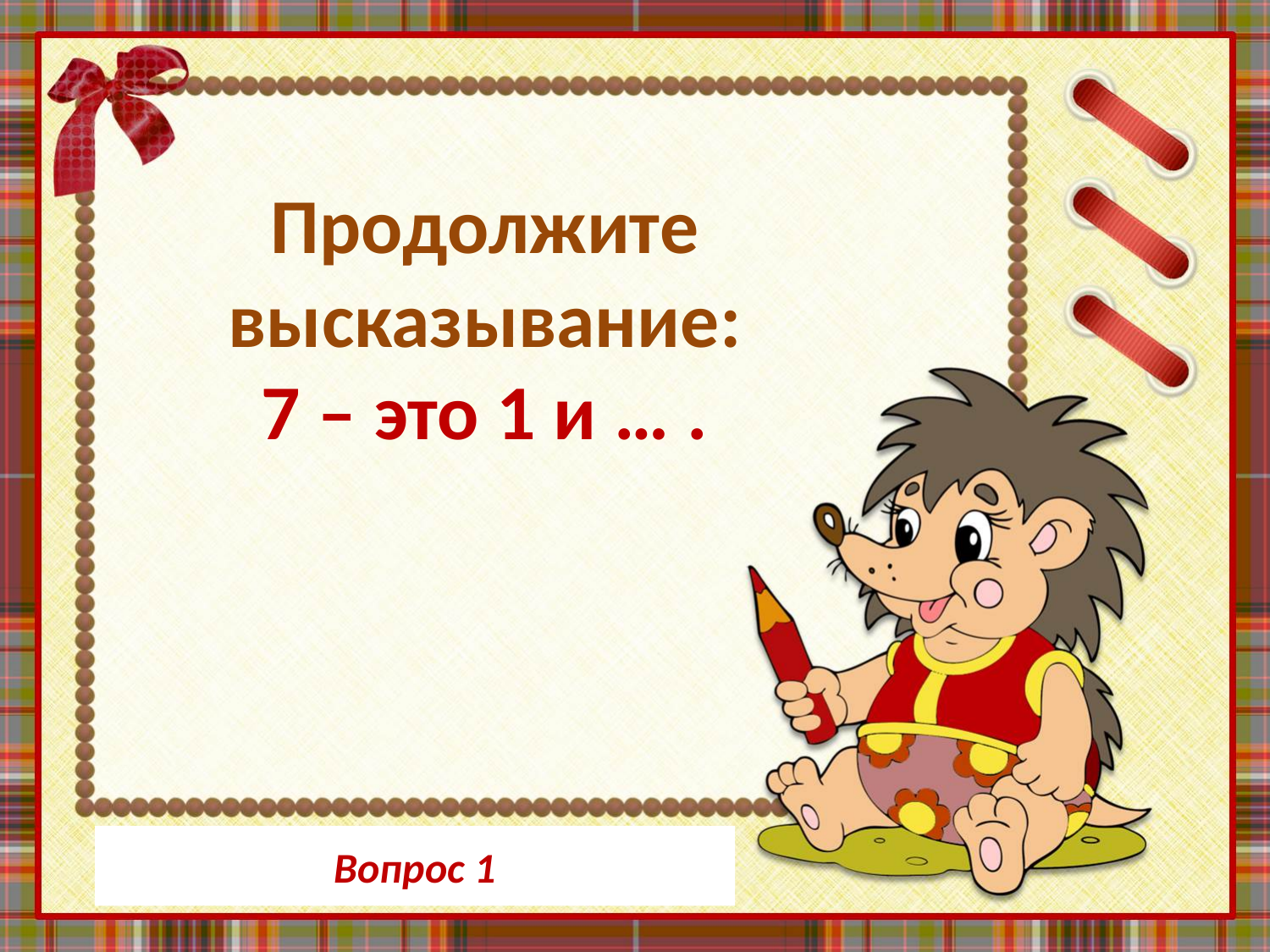

Продолжите высказывание:
7 – это 1 и … .
Вопрос 1